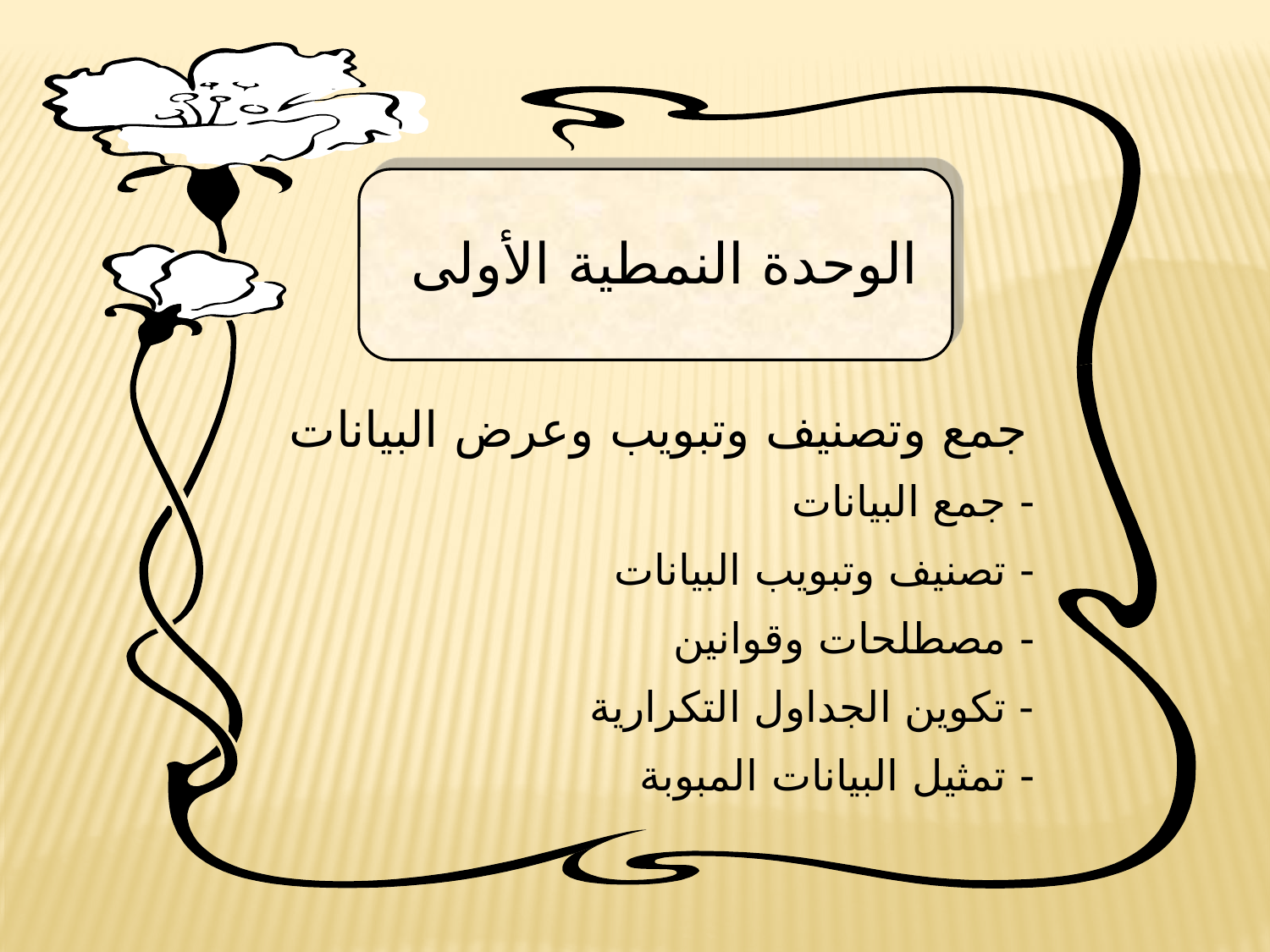

الوحدة النمطية الأولى
جمع وتصنيف وتبويب وعرض البيانات
- جمع البيانات
- تصنيف وتبويب البيانات
- مصطلحات وقوانين
- تكوين الجداول التكرارية
- تمثيل البيانات المبوبة